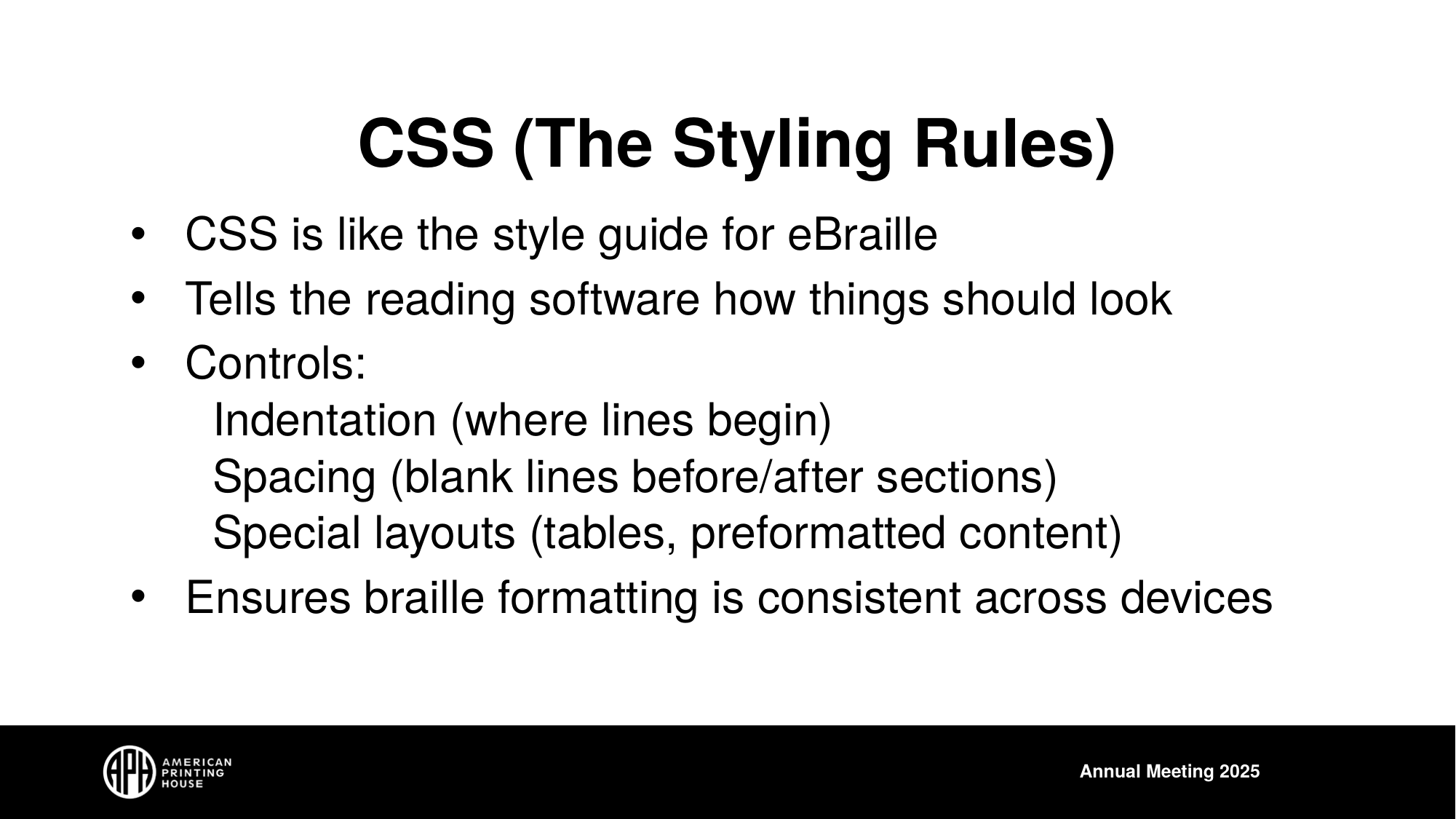

# CSS (The Styling Rules)
CSS is like the style guide for eBraille
Tells the reading software how things should look
Controls:
Indentation (where lines begin)
Spacing (blank lines before/after sections)
Special layouts (tables, preformatted content)
Ensures braille formatting is consistent across devices
Annual Meeting 2025